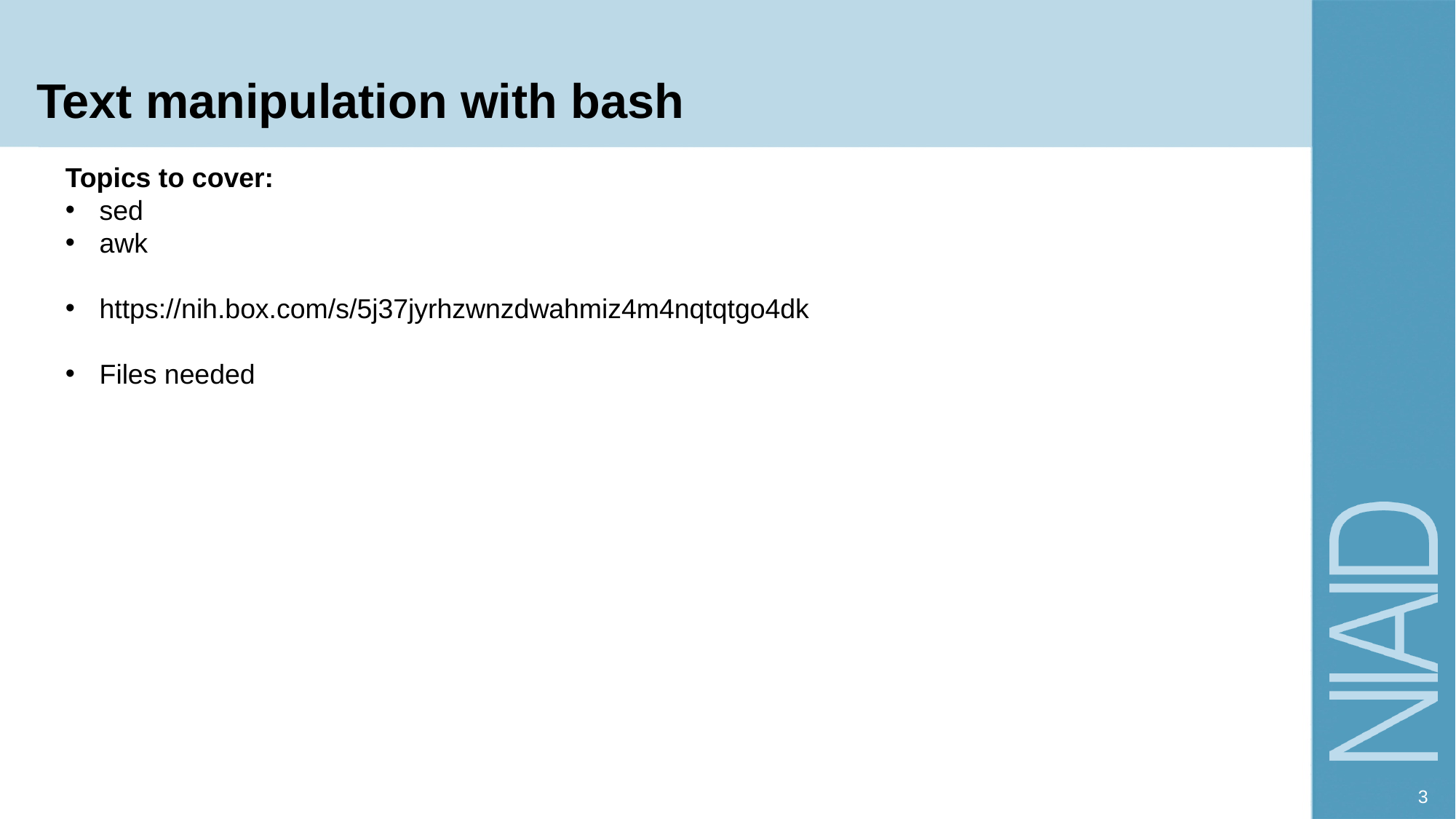

# Text manipulation with bash
Topics to cover:
sed
awk

https://nih.box.com/s/5j37jyrhzwnzdwahmiz4m4nqtqtgo4dk

Files needed

3